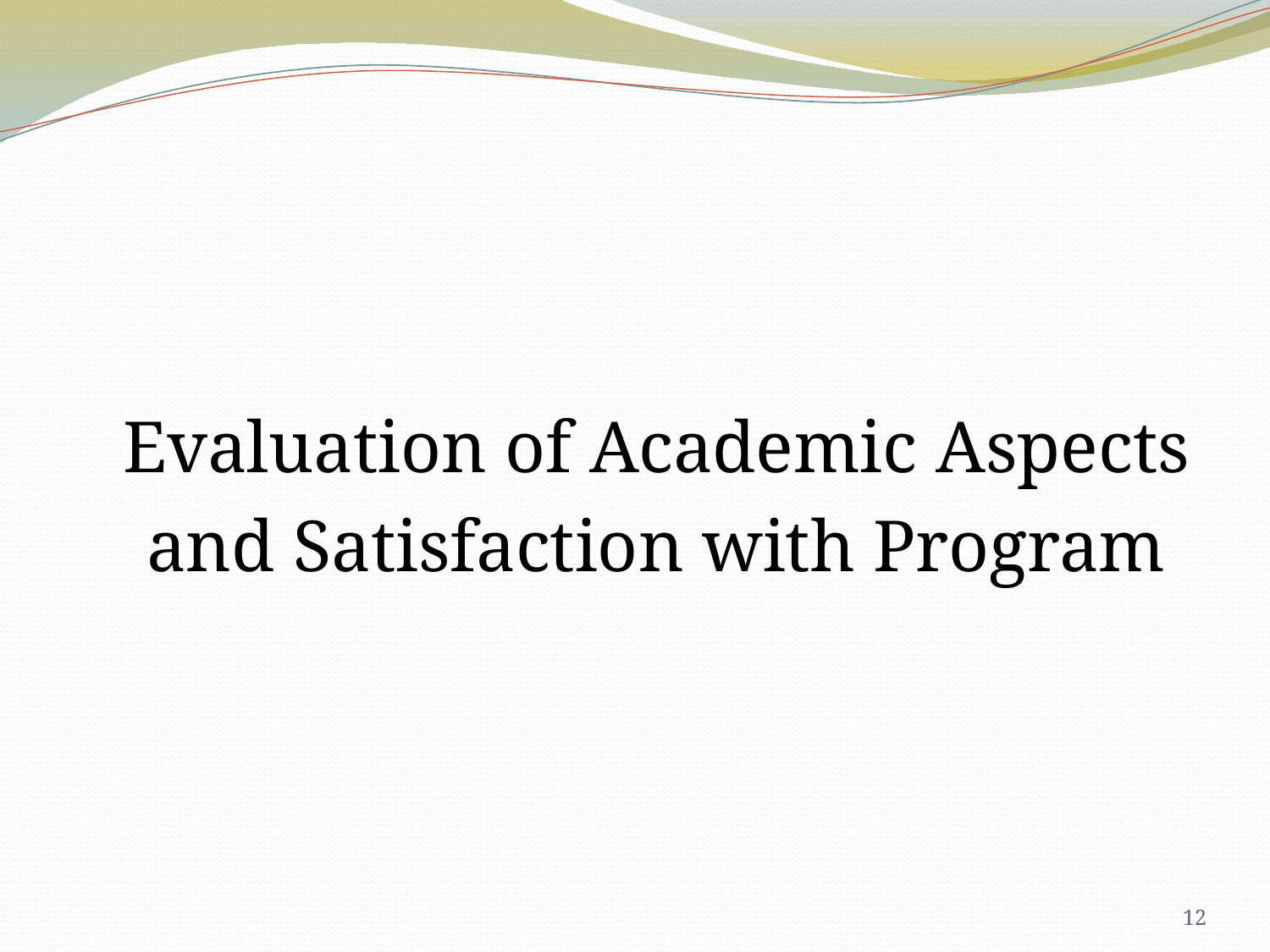

Evaluation of Academic Aspects
and Satisfaction with Program
12